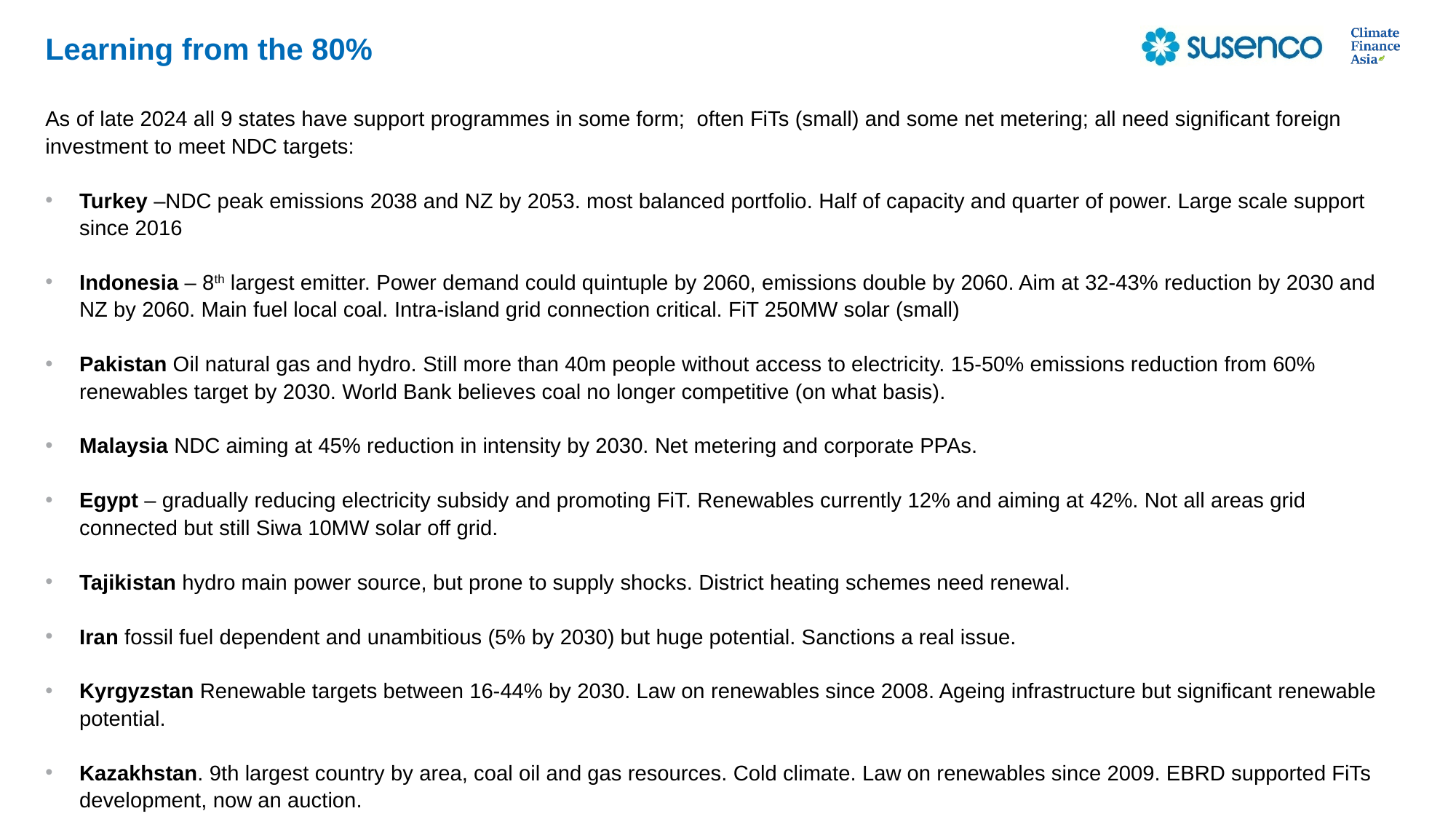

# Learning from the 80%
As of late 2024 all 9 states have support programmes in some form;  often FiTs (small) and some net metering; all need significant foreign investment to meet NDC targets:
Turkey –NDC peak emissions 2038 and NZ by 2053. most balanced portfolio. Half of capacity and quarter of power. Large scale support since 2016
Indonesia – 8th largest emitter. Power demand could quintuple by 2060, emissions double by 2060. Aim at 32-43% reduction by 2030 and NZ by 2060. Main fuel local coal. Intra-island grid connection critical. FiT 250MW solar (small)
Pakistan Oil natural gas and hydro. Still more than 40m people without access to electricity. 15-50% emissions reduction from 60% renewables target by 2030. World Bank believes coal no longer competitive (on what basis).
Malaysia NDC aiming at 45% reduction in intensity by 2030. Net metering and corporate PPAs.
Egypt – gradually reducing electricity subsidy and promoting FiT. Renewables currently 12% and aiming at 42%. Not all areas grid connected but still Siwa 10MW solar off grid.
Tajikistan hydro main power source, but prone to supply shocks. District heating schemes need renewal.
Iran fossil fuel dependent and unambitious (5% by 2030) but huge potential. Sanctions a real issue.
Kyrgyzstan Renewable targets between 16-44% by 2030. Law on renewables since 2008. Ageing infrastructure but significant renewable potential.
Kazakhstan. 9th largest country by area, coal oil and gas resources. Cold climate. Law on renewables since 2009. EBRD supported FiTs development, now an auction.